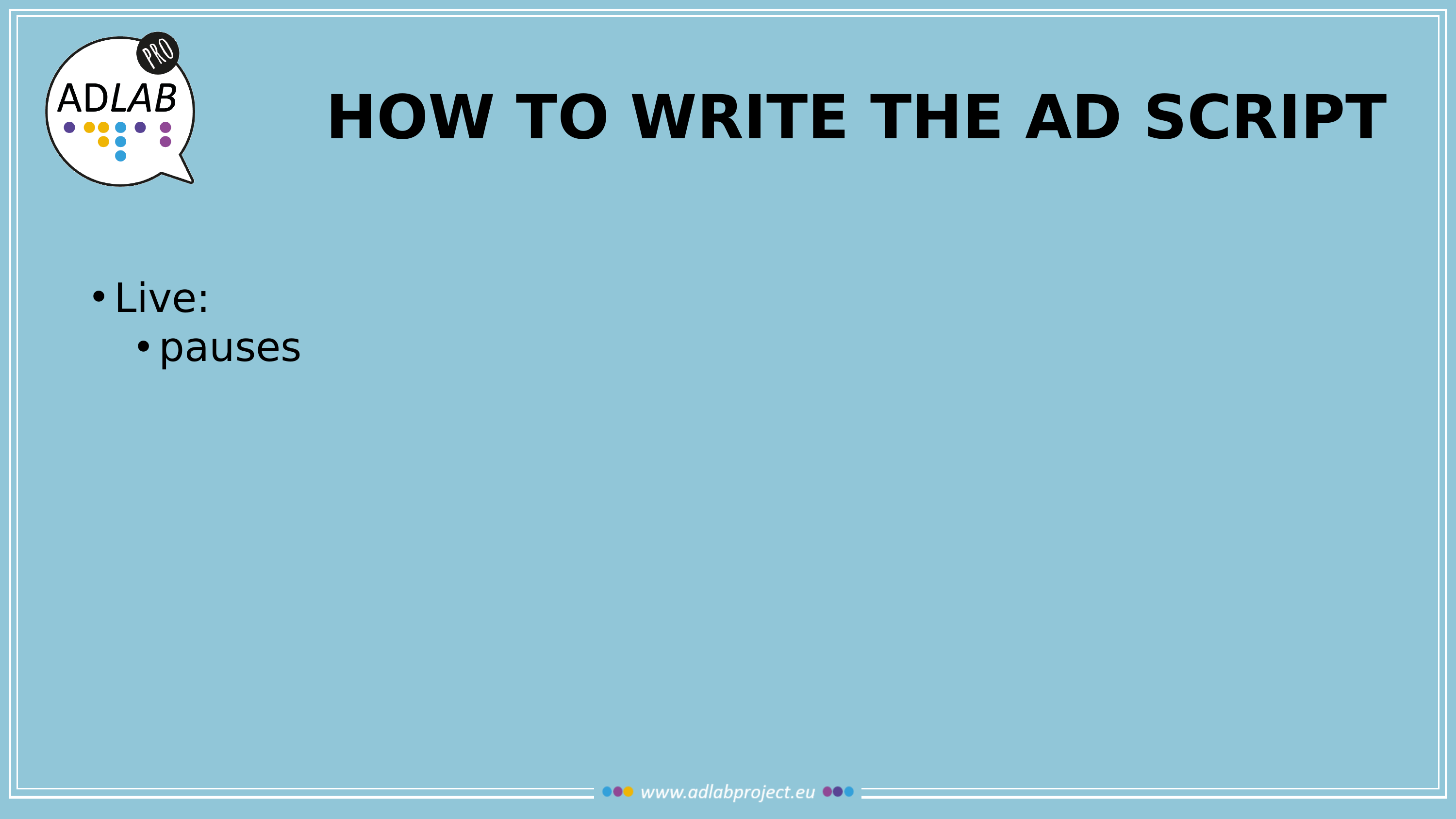

# How to write the ad script
Live:
pauses